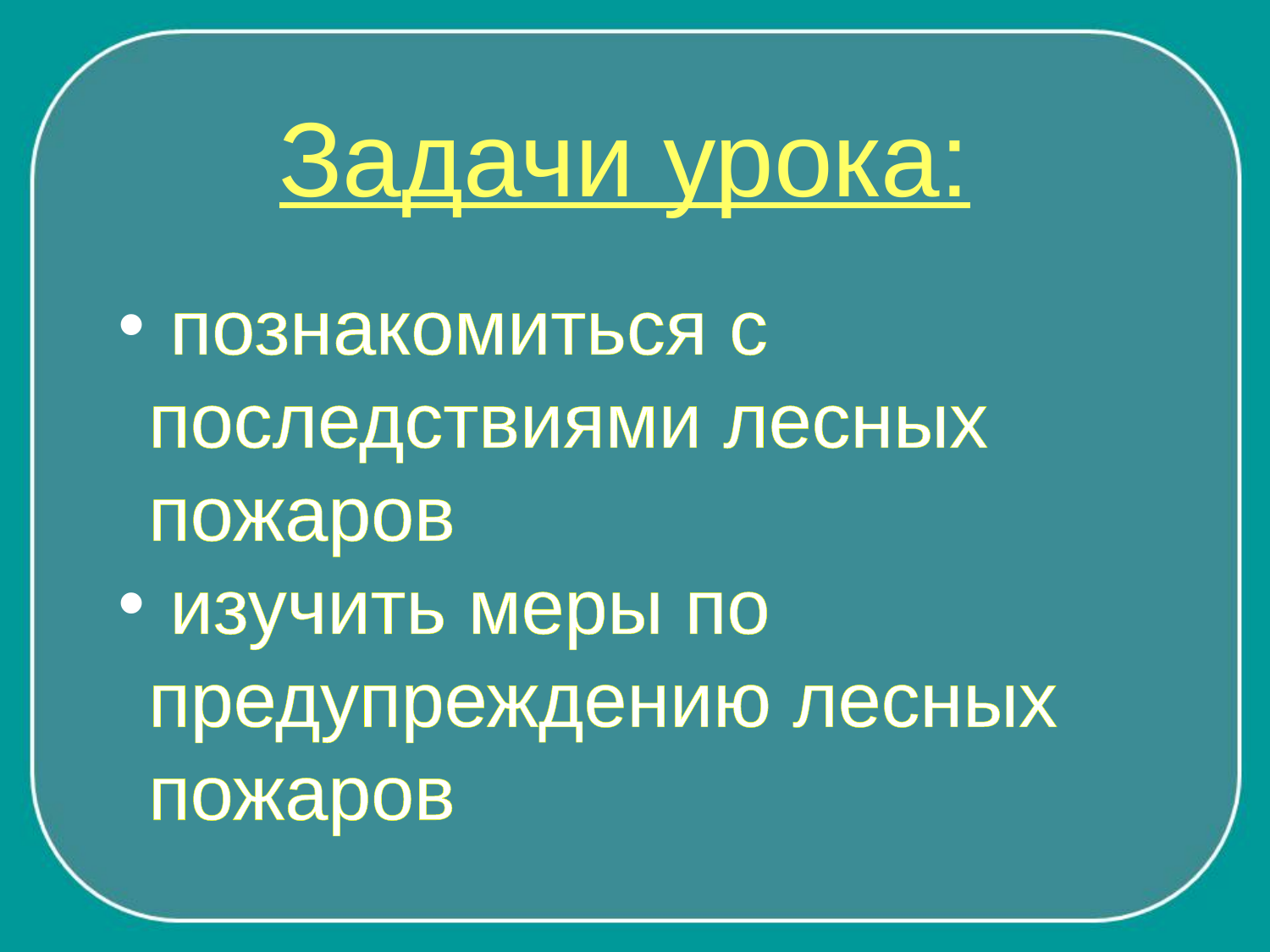

Задачи урока:

 познакомиться с последствиями лесных пожаров
 изучить меры по предупреждению лесных пожаров